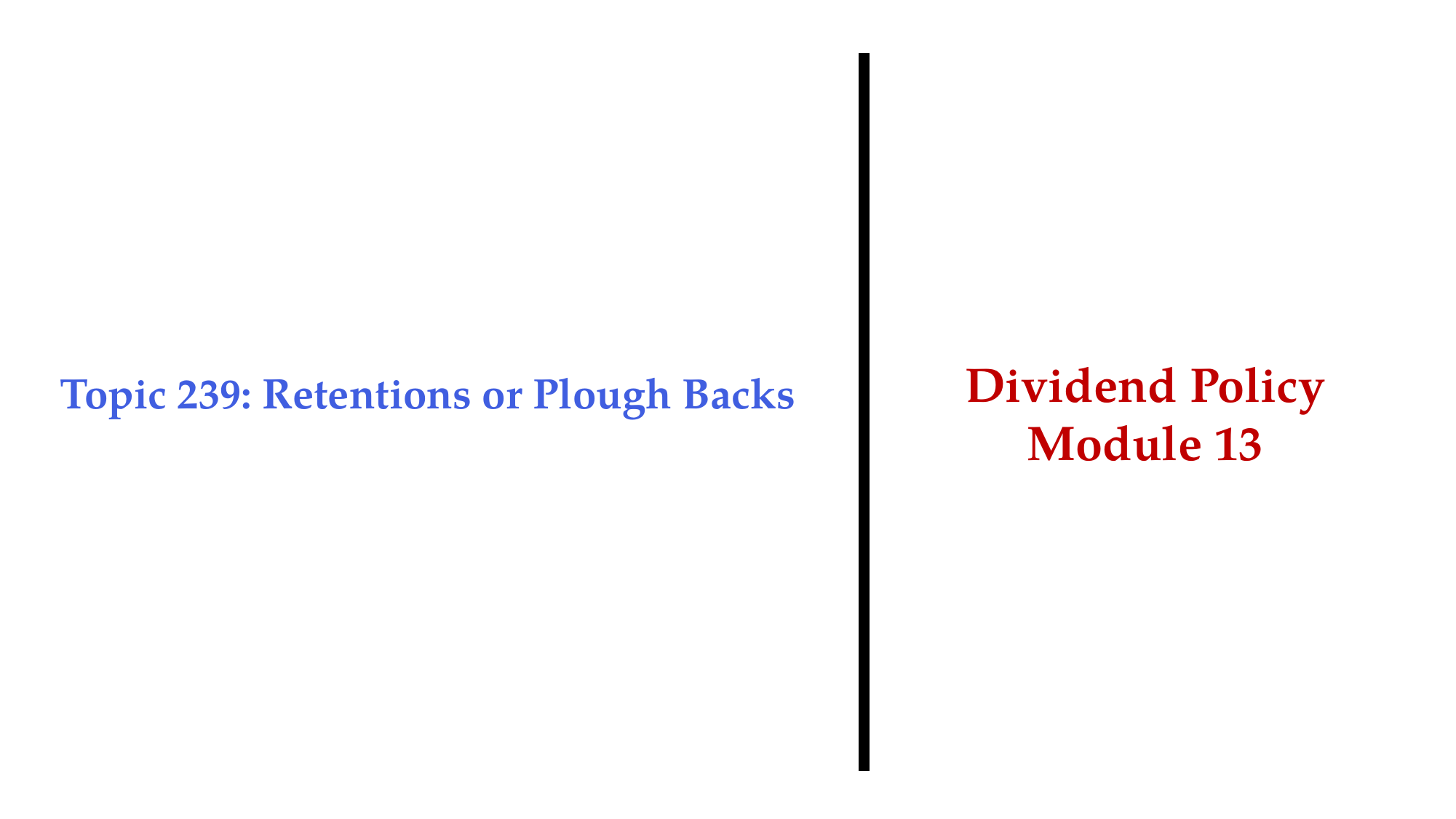

Topic 239: Retentions or Plough Backs
Dividend Policy
Module 13